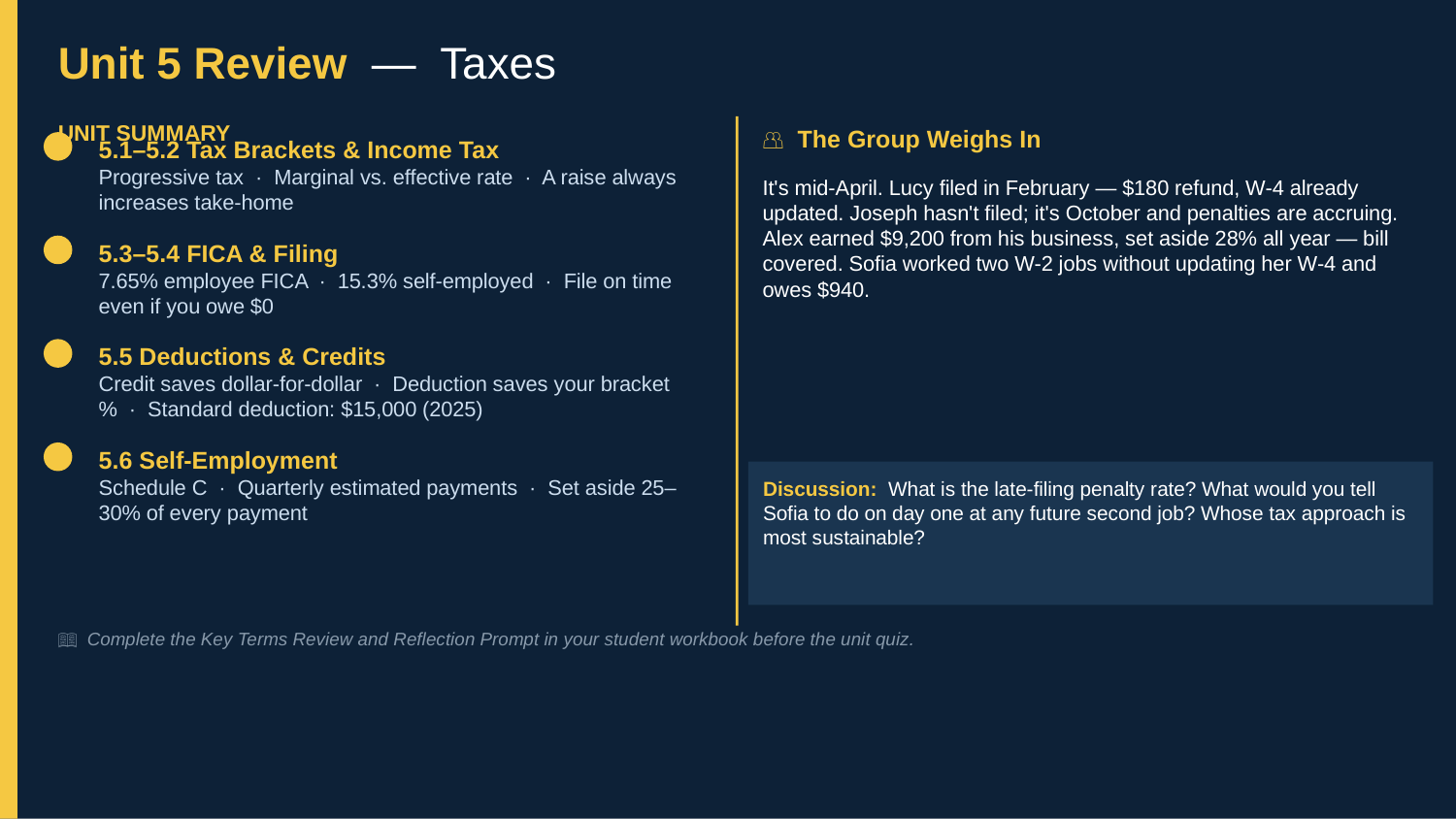

Unit 5 Review  —  Taxes
UNIT SUMMARY

👥  The Group Weighs In
5.1–5.2 Tax Brackets & Income Tax
Progressive tax  ·  Marginal vs. effective rate  ·  A raise always increases take-home

It's mid-April. Lucy filed in February — $180 refund, W-4 already updated. Joseph hasn't filed; it's October and penalties are accruing. Alex earned $9,200 from his business, set aside 28% all year — bill covered. Sofia worked two W-2 jobs without updating her W-4 and owes $940.
5.3–5.4 FICA & Filing
7.65% employee FICA  ·  15.3% self-employed  ·  File on time even if you owe $0

5.5 Deductions & Credits
Credit saves dollar-for-dollar  ·  Deduction saves your bracket %  ·  Standard deduction: $15,000 (2025)

5.6 Self-Employment
Schedule C  ·  Quarterly estimated payments  ·  Set aside 25–30% of every payment

Discussion:  What is the late-filing penalty rate? What would you tell Sofia to do on day one at any future second job? Whose tax approach is most sustainable?
📖  Complete the Key Terms Review and Reflection Prompt in your student workbook before the unit quiz.